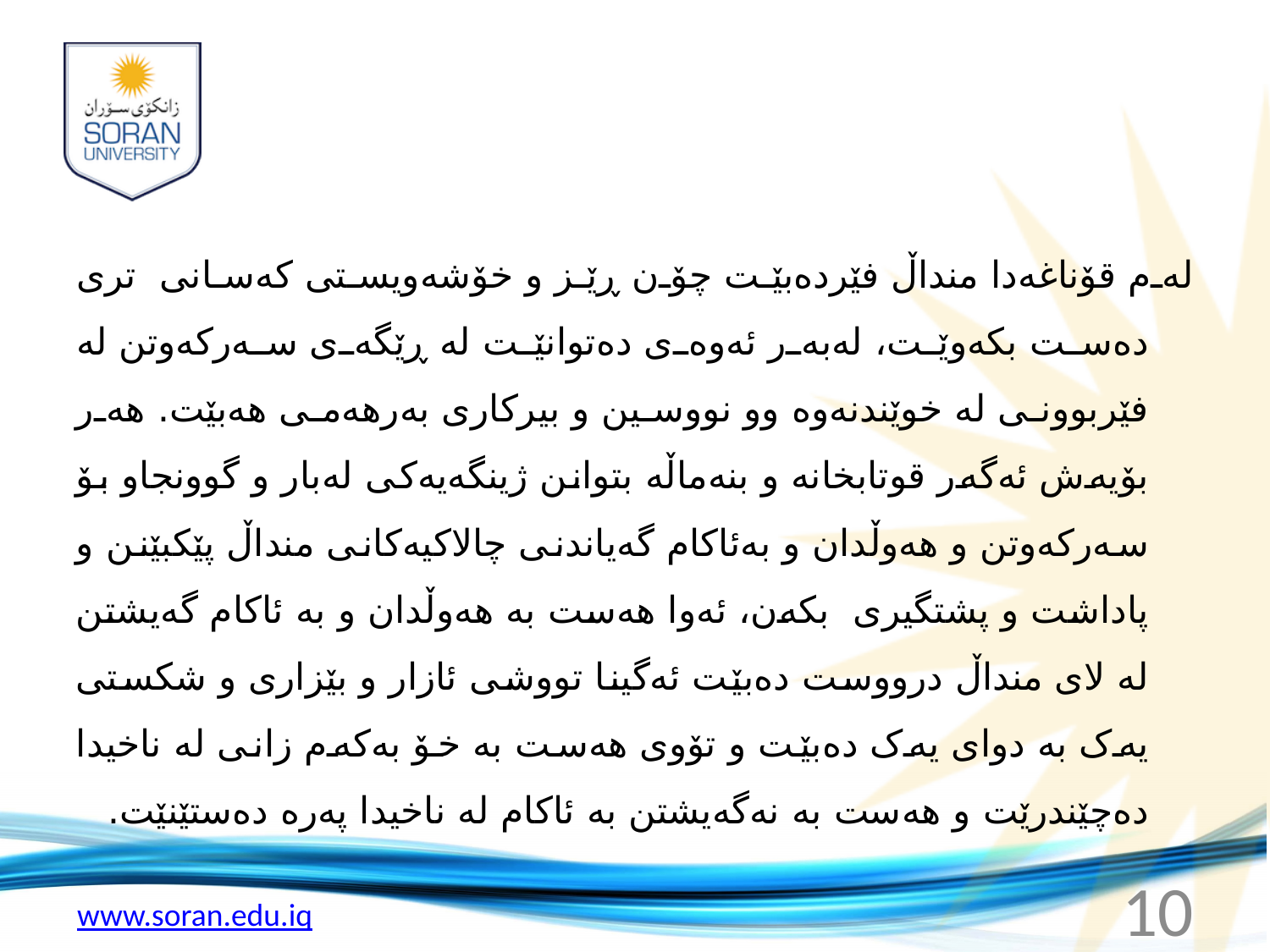

#
له‌م قۆناغه‌دا منداڵ فێرده‌بێت چۆن ڕێز و خۆشه‌ویستی که‌سانی  تری ده‌ست بکه‌وێت، له‌به‌ر ئه‌وه‌ی ده‌توانێت له‌ ڕێگه‌ی سه‌رکه‌وتن له‌ فێربوونی له‌ خوێندنه‌وه‌ وو نووسین و بیرکاری به‌رهه‌می هه‌بێت. هه‌ر بۆیه‌ش ئه‌گه‌ر قوتابخانه‌ و بنه‌ماڵه‌ بتوانن ژینگه‌یه‌کی له‌بار و گوونجاو بۆ سه‌رکه‌وتن و هه‌وڵدان و به‌ئاکام گه‌یاندنی چالاکیه‌کانی منداڵ پێکبێنن و پاداشت و پشتگیری  بکه‌ن، ئه‌وا هه‌ست به‌ هه‌وڵدان و به‌ ئاکام گه‌یشتن له‌ لای منداڵ درووست ده‌بێت ئه‌گینا تووشی ئازار و بێزاری و شکستی یه‌ک به‌ دوای یه‌ک ده‌بێت و تۆوی هه‌ست به‌ خۆ به‌که‌م زانی له‌ ناخیدا ده‌چێندرێت و هه‌ست به‌ نه‌گه‌یشتن به‌ ئاکام له‌ ناخیدا په‌ره‌ ده‌ستێنێت.

10